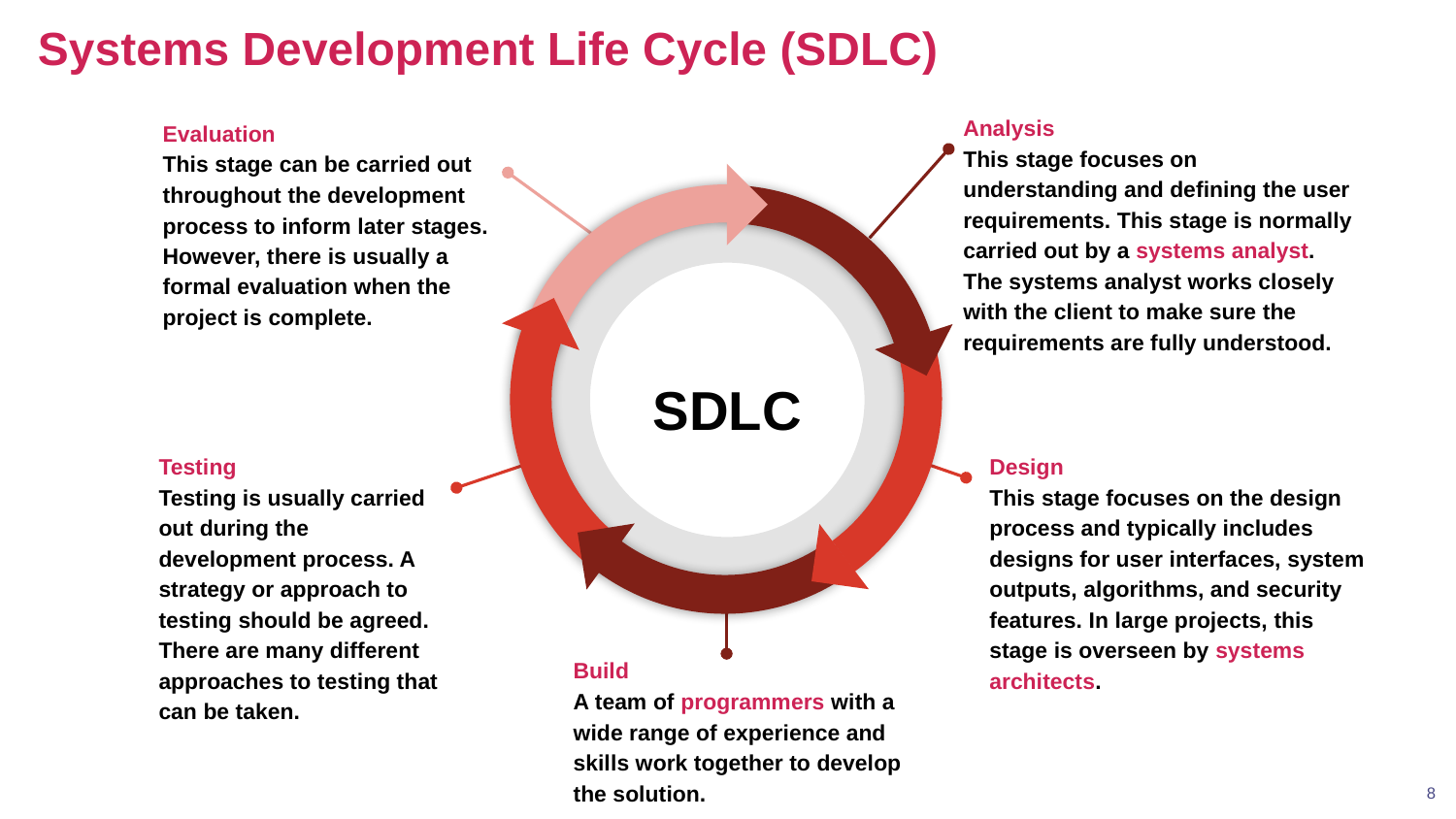

# Systems Development Life Cycle (SDLC)
Analysis
This stage focuses on understanding and defining the user requirements. This stage is normally carried out by a systems analyst. The systems analyst works closely with the client to make sure the requirements are fully understood.

Evaluation
This stage can be carried out throughout the development process to inform later stages. However, there is usually a formal evaluation when the project is complete.

SDLC
Testing
Testing is usually carried out during the development process. A strategy or approach to testing should be agreed. There are many different approaches to testing that can be taken.

Design
This stage focuses on the design process and typically includes designs for user interfaces, system outputs, algorithms, and security features. In large projects, this stage is overseen by systems architects.

Build
A team of programmers with a wide range of experience and skills work together to develop the solution.
8